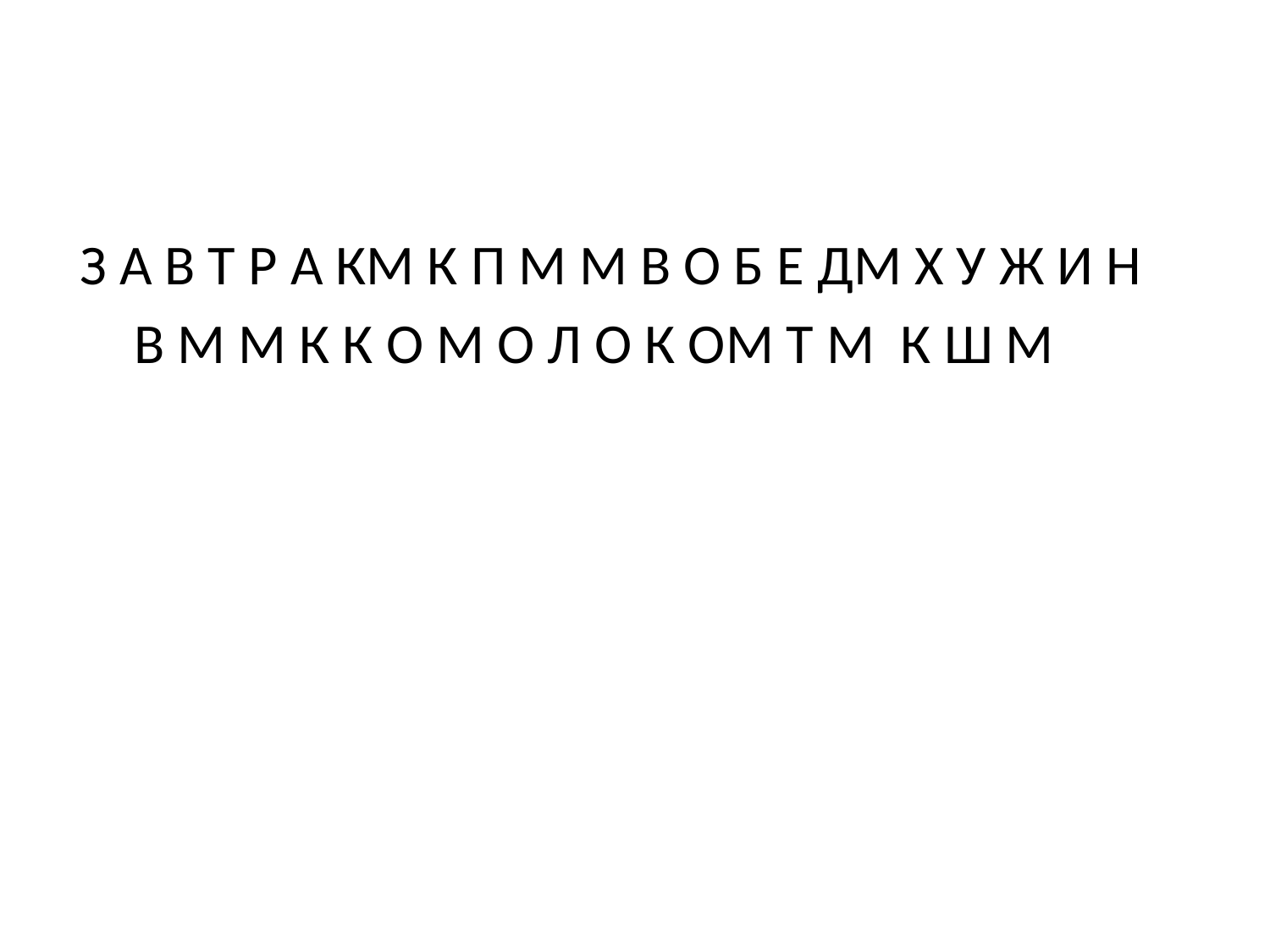

#
	З А В Т Р А КМ К П М М В О Б Е ДМ Х У Ж И Н
        В М М К К О М О Л О К ОМ Т М  К Ш М